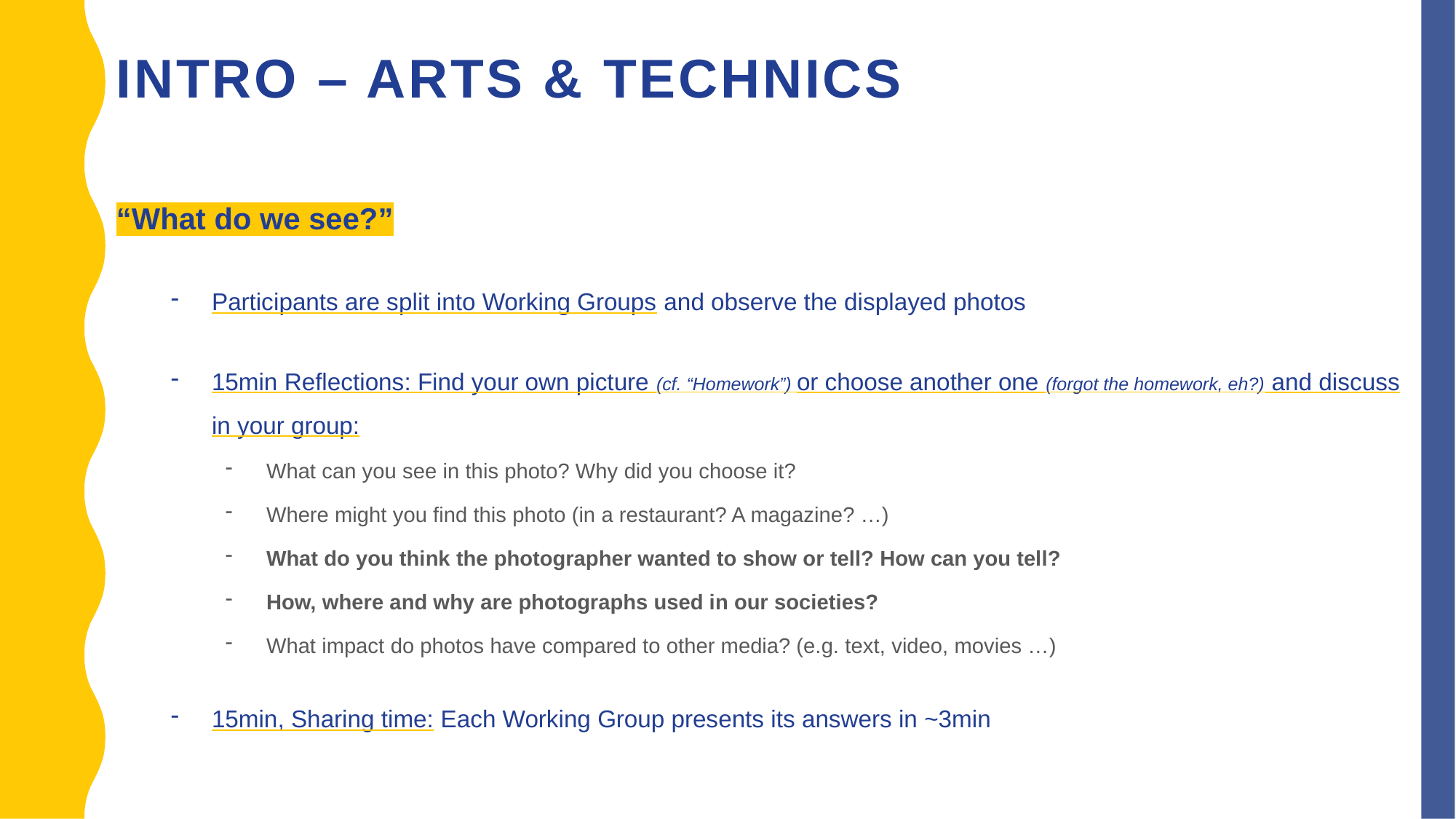

Intro – Arts & technics
“What do we see?”
Participants are split into Working Groups and observe the displayed photos
15min Reflections: Find your own picture (cf. “Homework”) or choose another one (forgot the homework, eh?) and discuss in your group:
What can you see in this photo? Why did you choose it?
Where might you find this photo (in a restaurant? A magazine? …)
What do you think the photographer wanted to show or tell? How can you tell?
How, where and why are photographs used in our societies?
What impact do photos have compared to other media? (e.g. text, video, movies …)
15min, Sharing time: Each Working Group presents its answers in ~3min